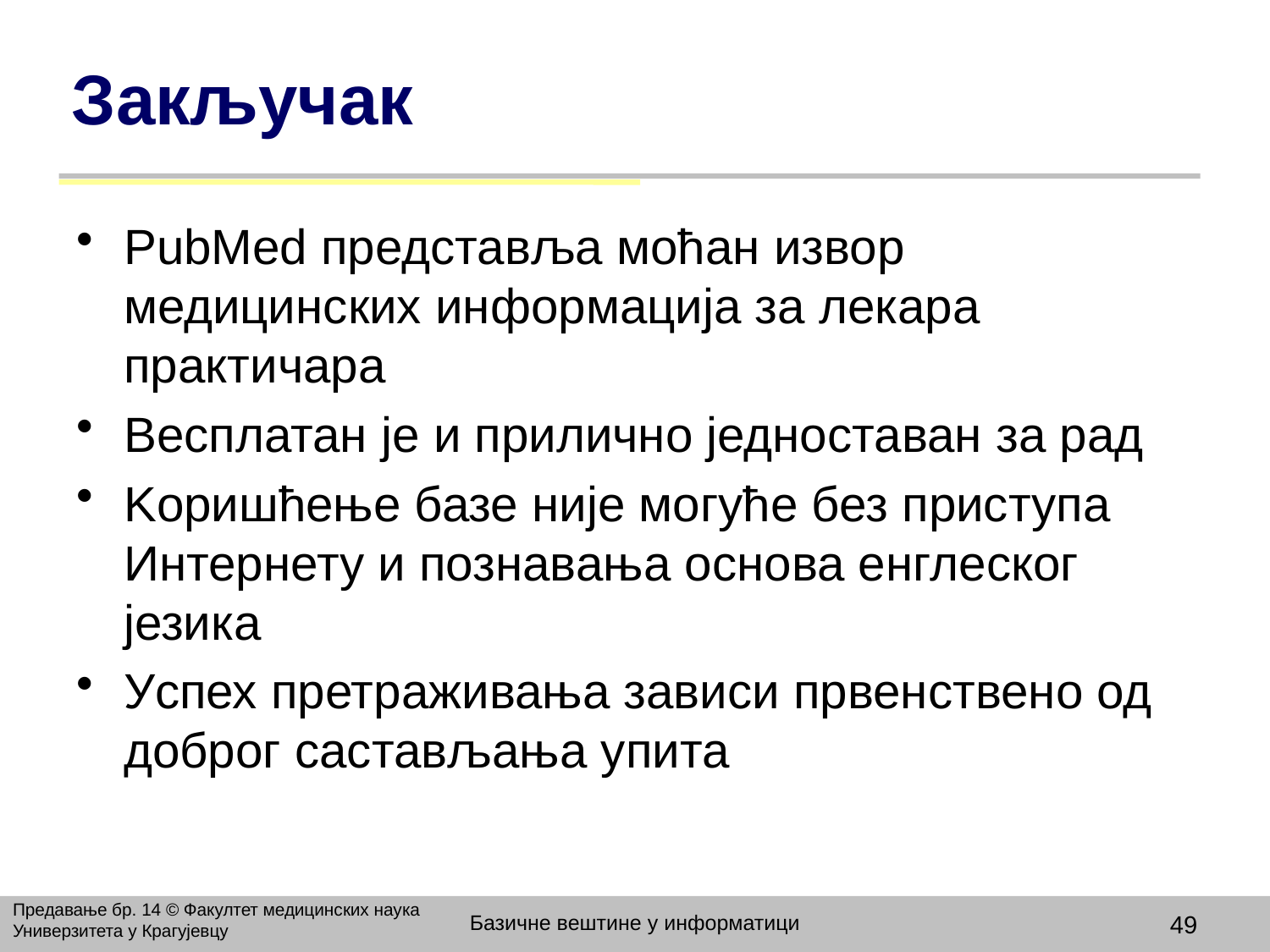

# Закључак
PubMed представља моћан извор медицинских информација за лекара практичара
Bесплатан je и прилично једноставан за рад
Kоришћење базе није могуће без приступа Интернету и познавања основа енглеског језика
Успех претраживања зависи првенствено од доброг састављања упита
Предавање бр. 14 © Факултет медицинских наука Универзитета у Крагујевцу
Базичне вештине у информатици
49